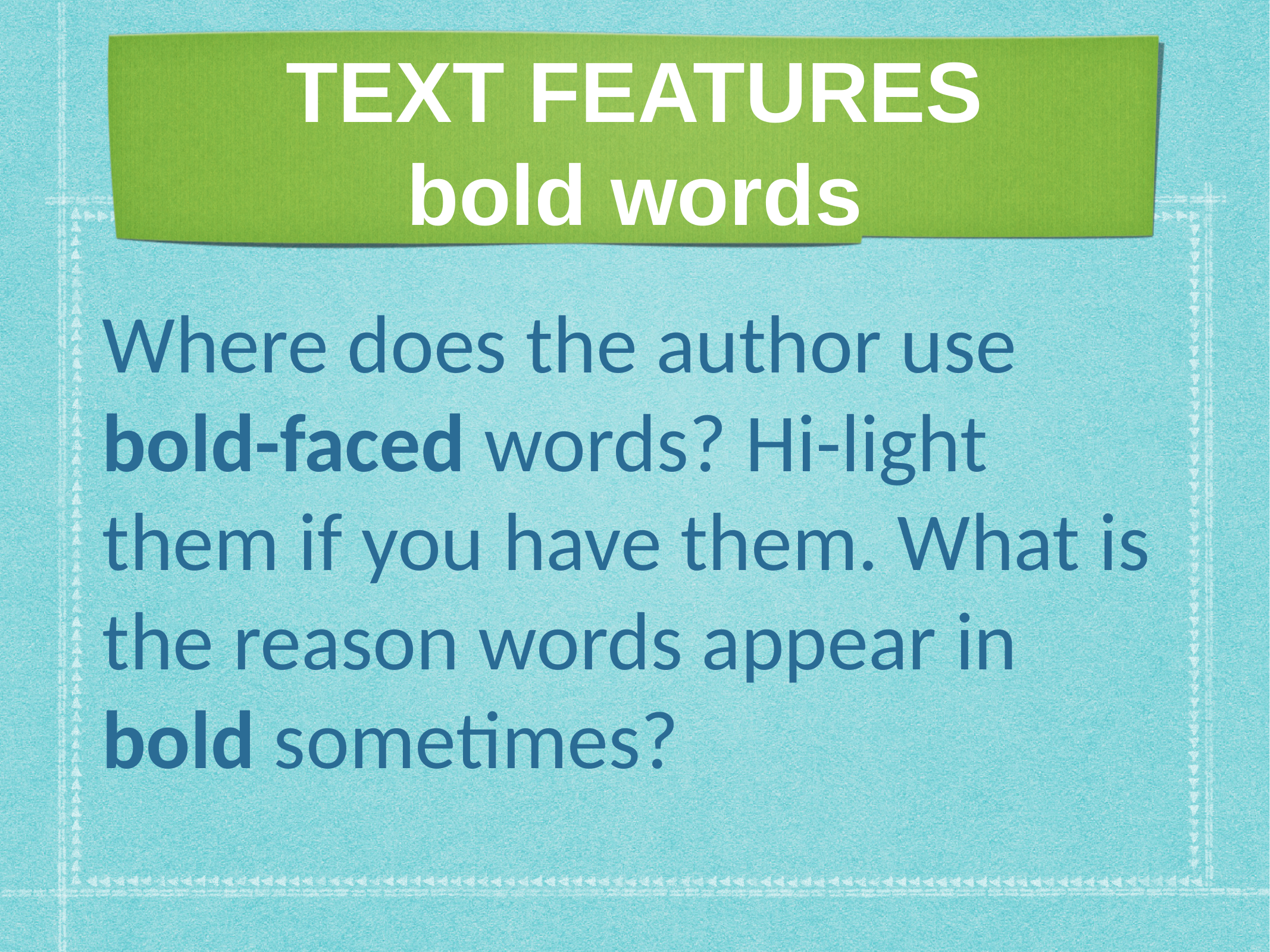

# TEXT FEATURES
bold words
Where does the author use bold-faced words? Hi-light them if you have them. What is the reason words appear in bold sometimes?